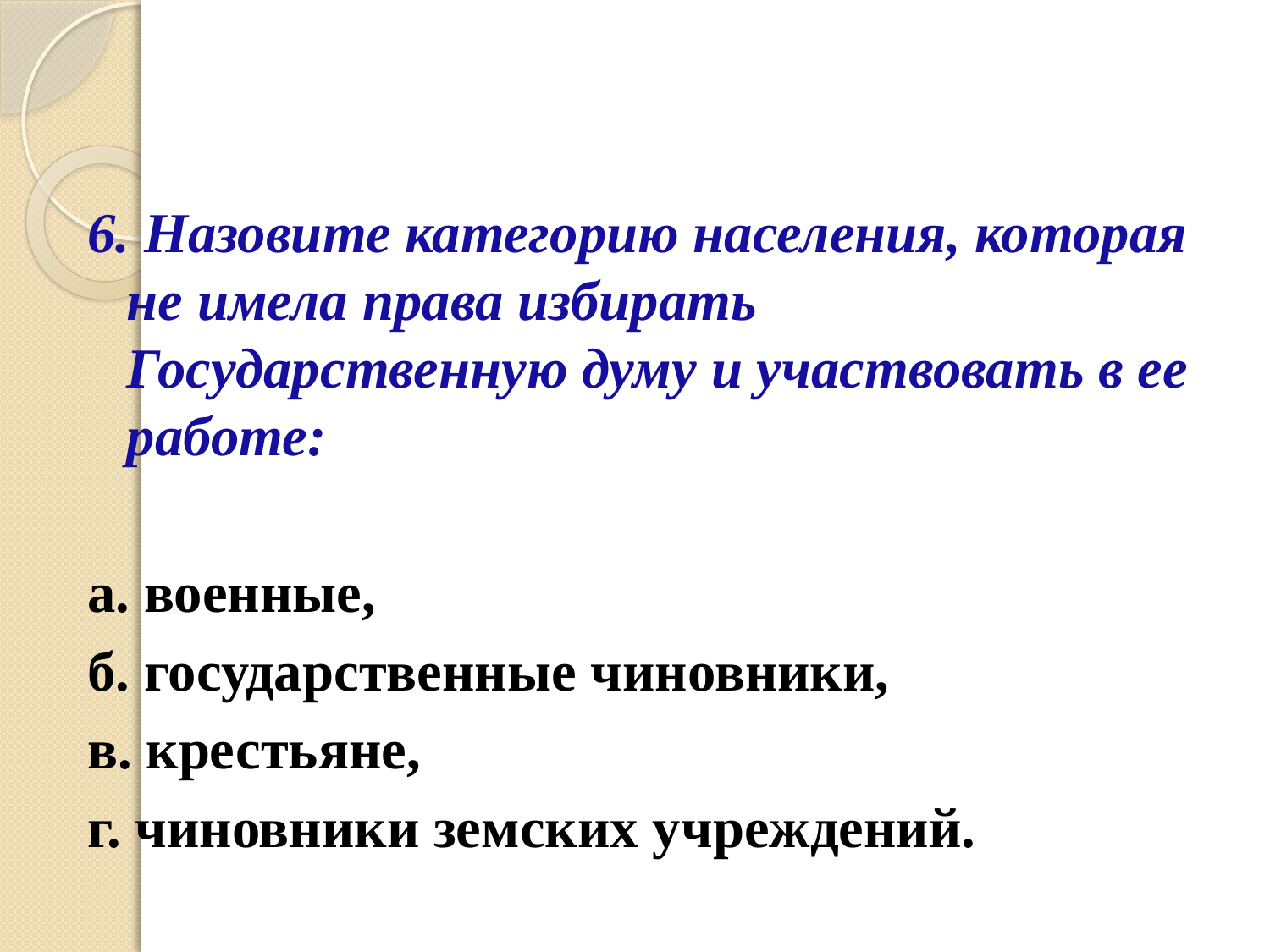

6. Назовите категорию населения, которая не имела права избирать  Государственную думу и участвовать в ее работе:

а. военные,
б. государственные чиновники,
в. крестьяне,
г. чиновники земских учреждений.